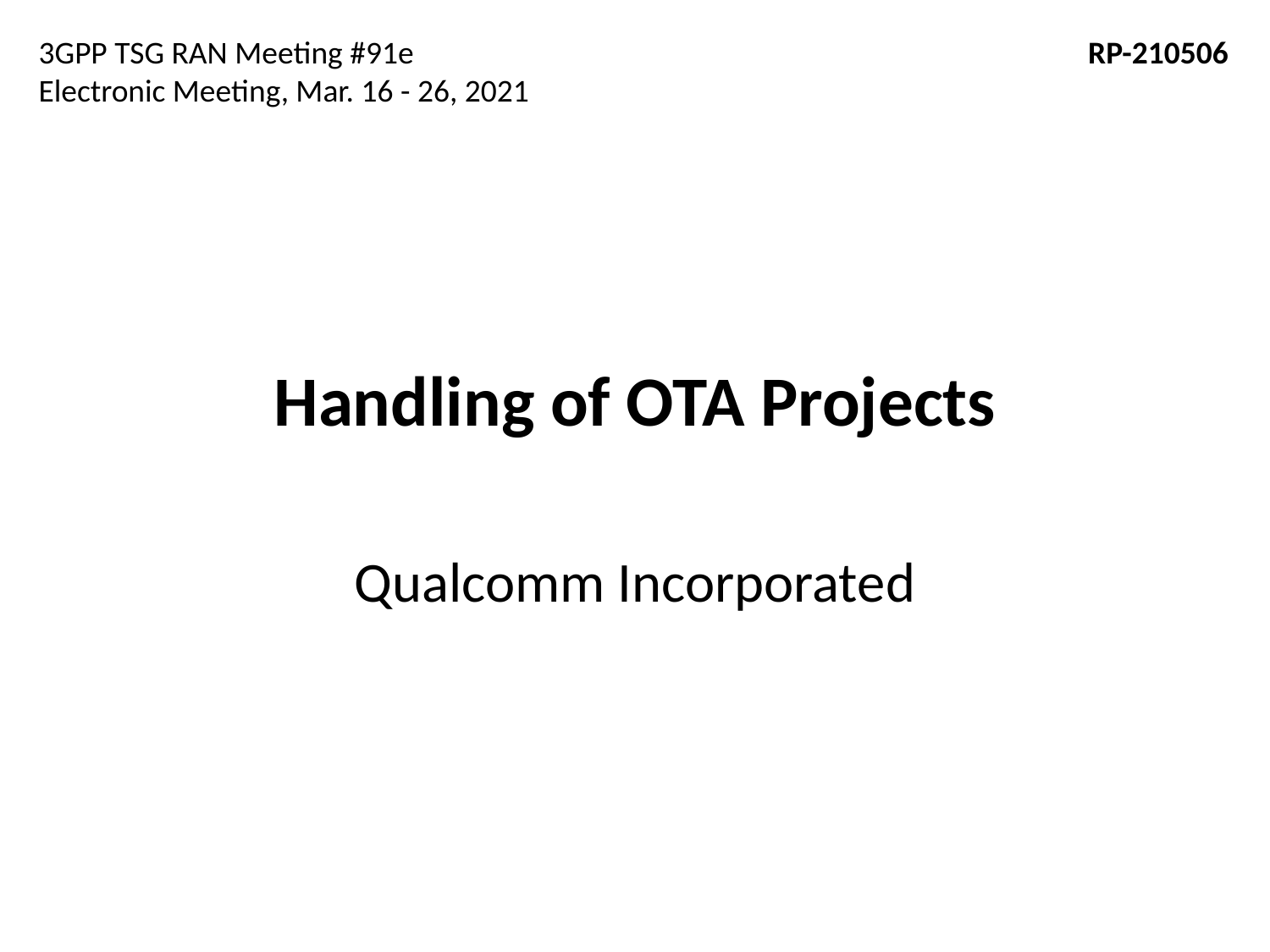

3GPP TSG RAN Meeting #91e
Electronic Meeting, Mar. 16 - 26, 2021
RP-210506

# Handling of OTA Projects
Qualcomm Incorporated